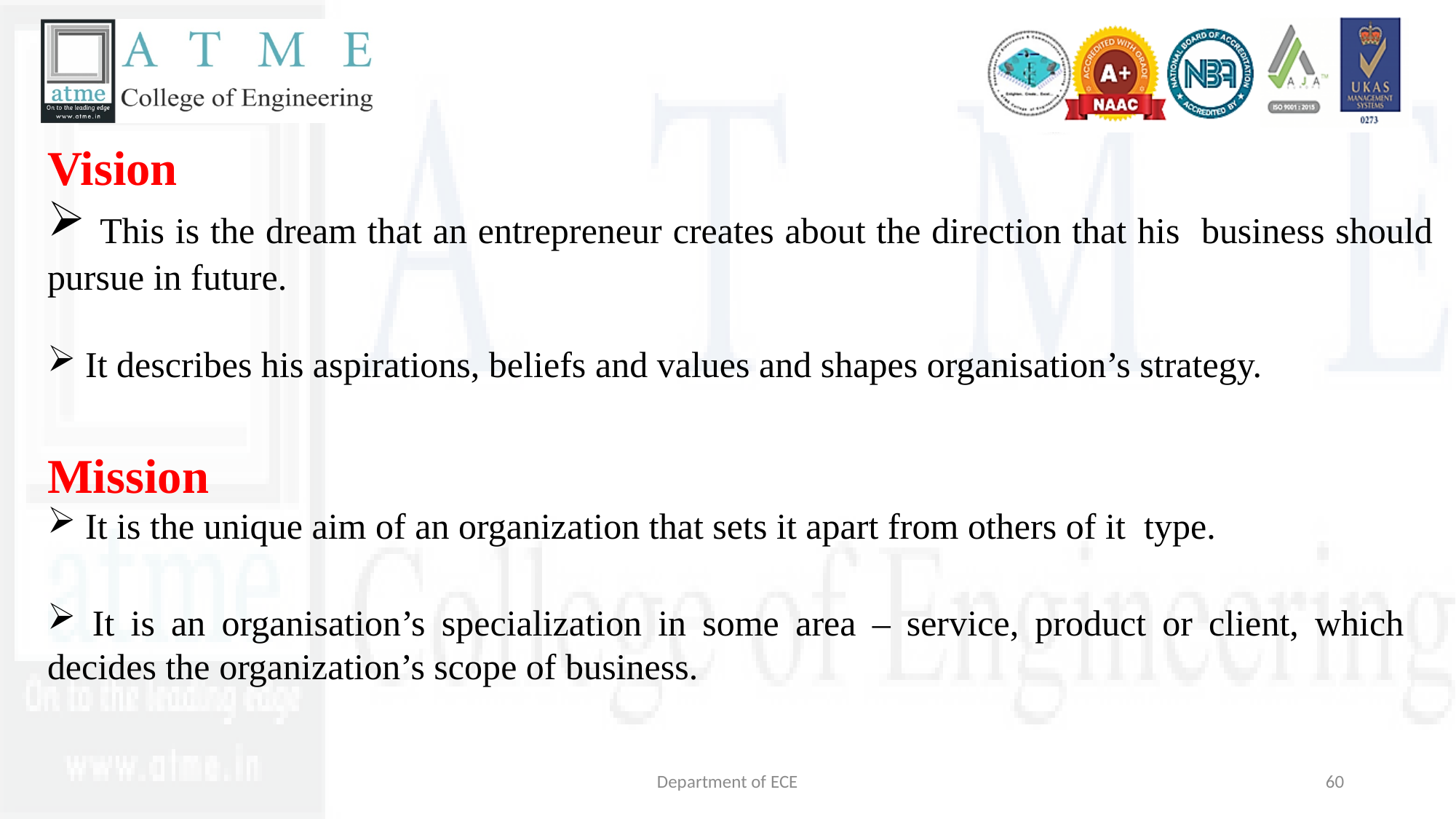

Vision
 This is the dream that an entrepreneur creates about the direction that his  business should pursue in future.

 It describes his aspirations, beliefs and values and shapes organisation’s strategy.

Mission
 It is the unique aim of an organization that sets it apart from others of it  type.

 It is an organisation’s specialization in some area – service, product or client, which decides the organization’s scope of business.
Department of ECE
60